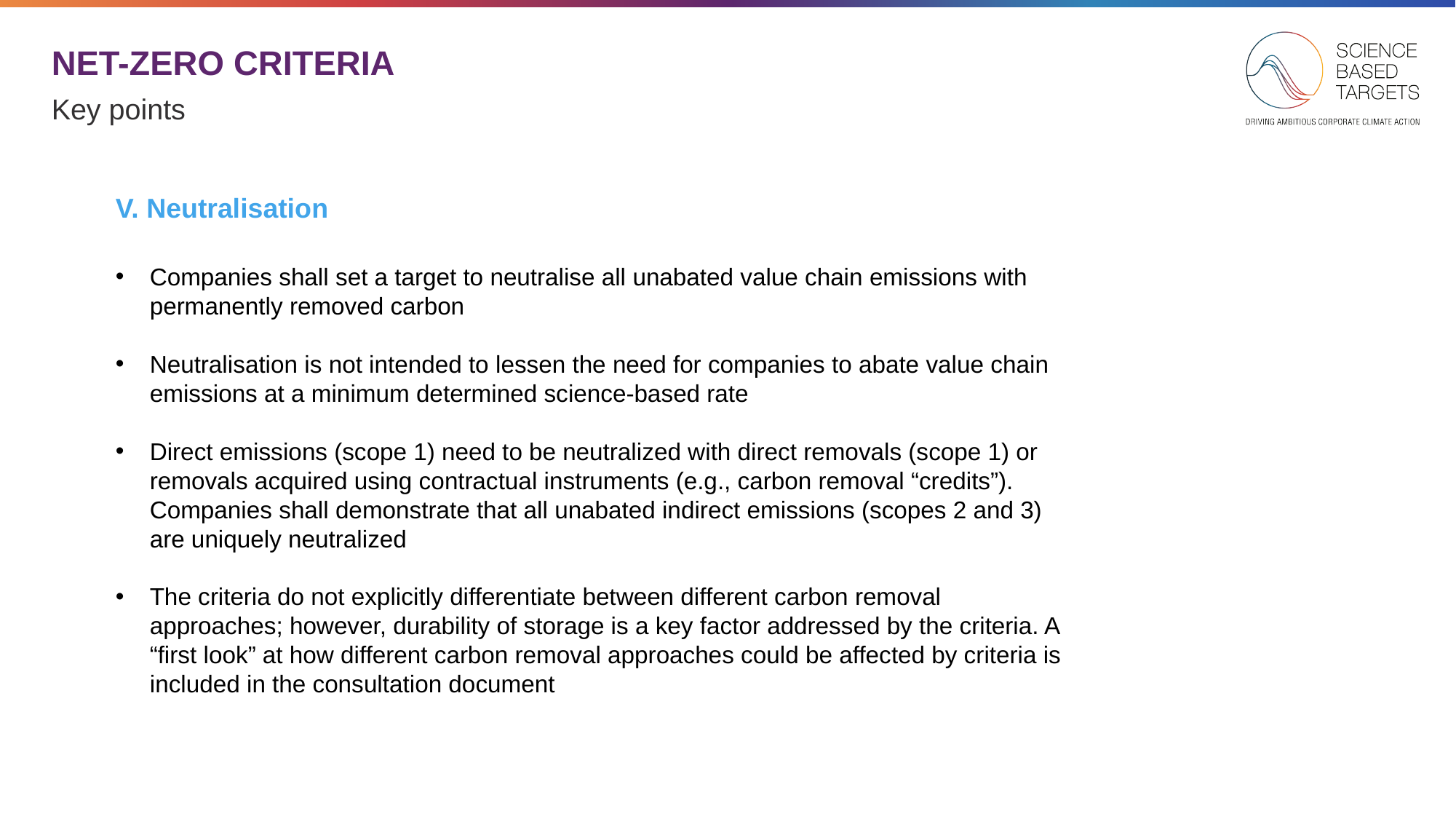

# NET-ZERO CRITERIA
Key points
V. Neutralisation
Companies shall set a target to neutralise all unabated value chain emissions with permanently removed carbon

Neutralisation is not intended to lessen the need for companies to abate value chain emissions at a minimum determined science-based rate

Direct emissions (scope 1) need to be neutralized with direct removals (scope 1) or removals acquired using contractual instruments (e.g., carbon removal “credits”). Companies shall demonstrate that all unabated indirect emissions (scopes 2 and 3) are uniquely neutralized

The criteria do not explicitly differentiate between different carbon removal approaches; however, durability of storage is a key factor addressed by the criteria. A “first look” at how different carbon removal approaches could be affected by criteria is included in the consultation document